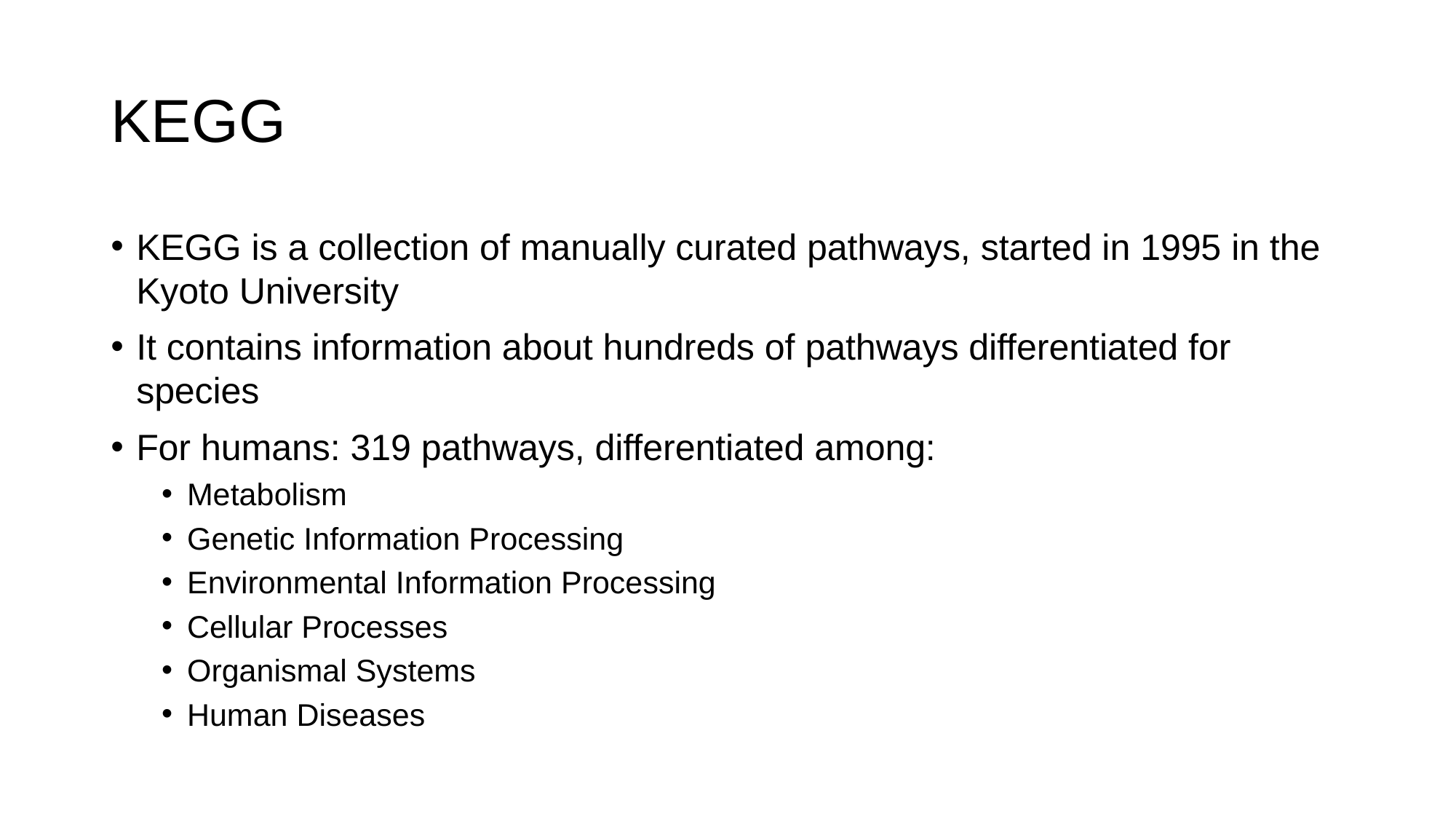

# KEGG
KEGG is a collection of manually curated pathways, started in 1995 in the Kyoto University
It contains information about hundreds of pathways differentiated for species
For humans: 319 pathways, differentiated among:
Metabolism
Genetic Information Processing
Environmental Information Processing
Cellular Processes
Organismal Systems
Human Diseases